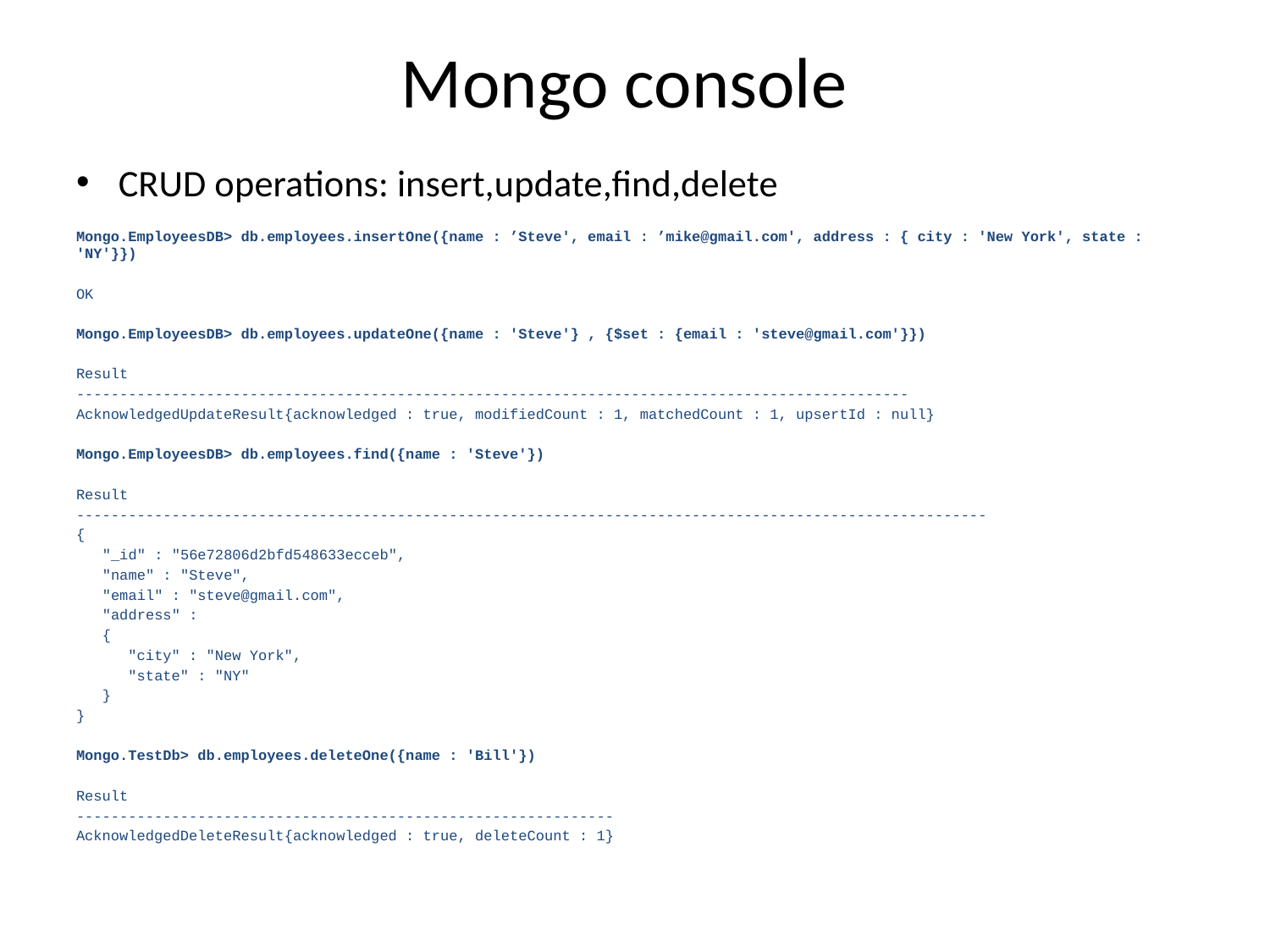

# Mongo console
CRUD operations: insert,update,find,delete

Mongo.EmployeesDB> db.employees.insertOne({name : ’Steve', email : ’mike@gmail.com', address : { city : 'New York', state : 'NY'}})

OK

Mongo.EmployeesDB> db.employees.updateOne({name : 'Steve'} , {$set : {email : 'steve@gmail.com'}})

Result
------------------------------------------------------------------------------------------------
AcknowledgedUpdateResult{acknowledged : true, modifiedCount : 1, matchedCount : 1, upsertId : null}

Mongo.EmployeesDB> db.employees.find({name : 'Steve'})

Result
---------------------------------------------------------------------------------------------------------
{
   "_id" : "56e72806d2bfd548633ecceb",
   "name" : "Steve",
   "email" : "steve@gmail.com",
   "address" :
   {
      "city" : "New York",
      "state" : "NY"
   }
}

Mongo.TestDb> db.employees.deleteOne({name : 'Bill'})

Result
--------------------------------------------------------------
AcknowledgedDeleteResult{acknowledged : true, deleteCount : 1}